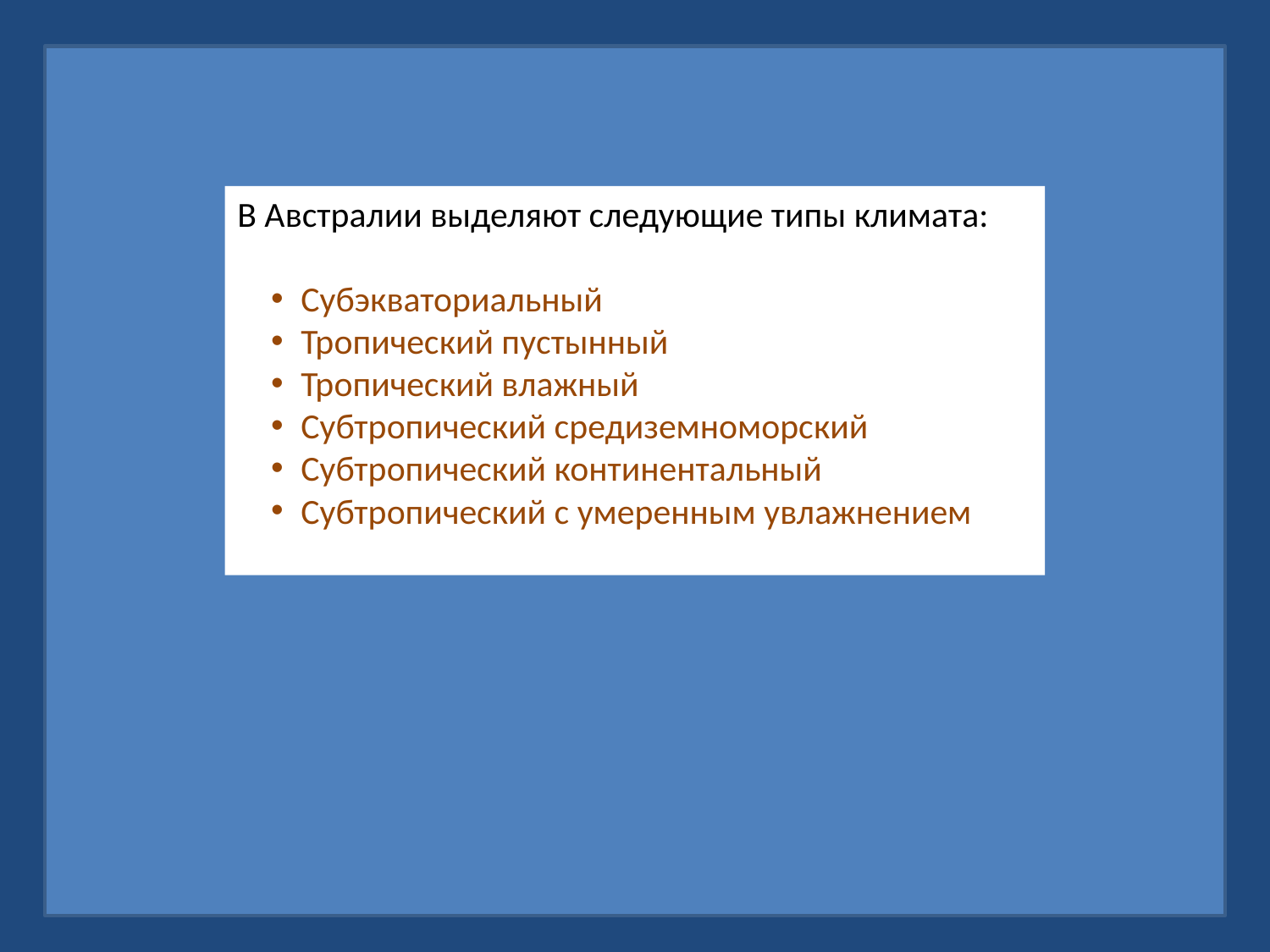

В Австралии выделяют следующие типы климата:

Субэкваториальный
Тропический пустынный
Тропический влажный
Субтропический средиземноморский
Субтропический континентальный
Субтропический с умеренным увлажнением